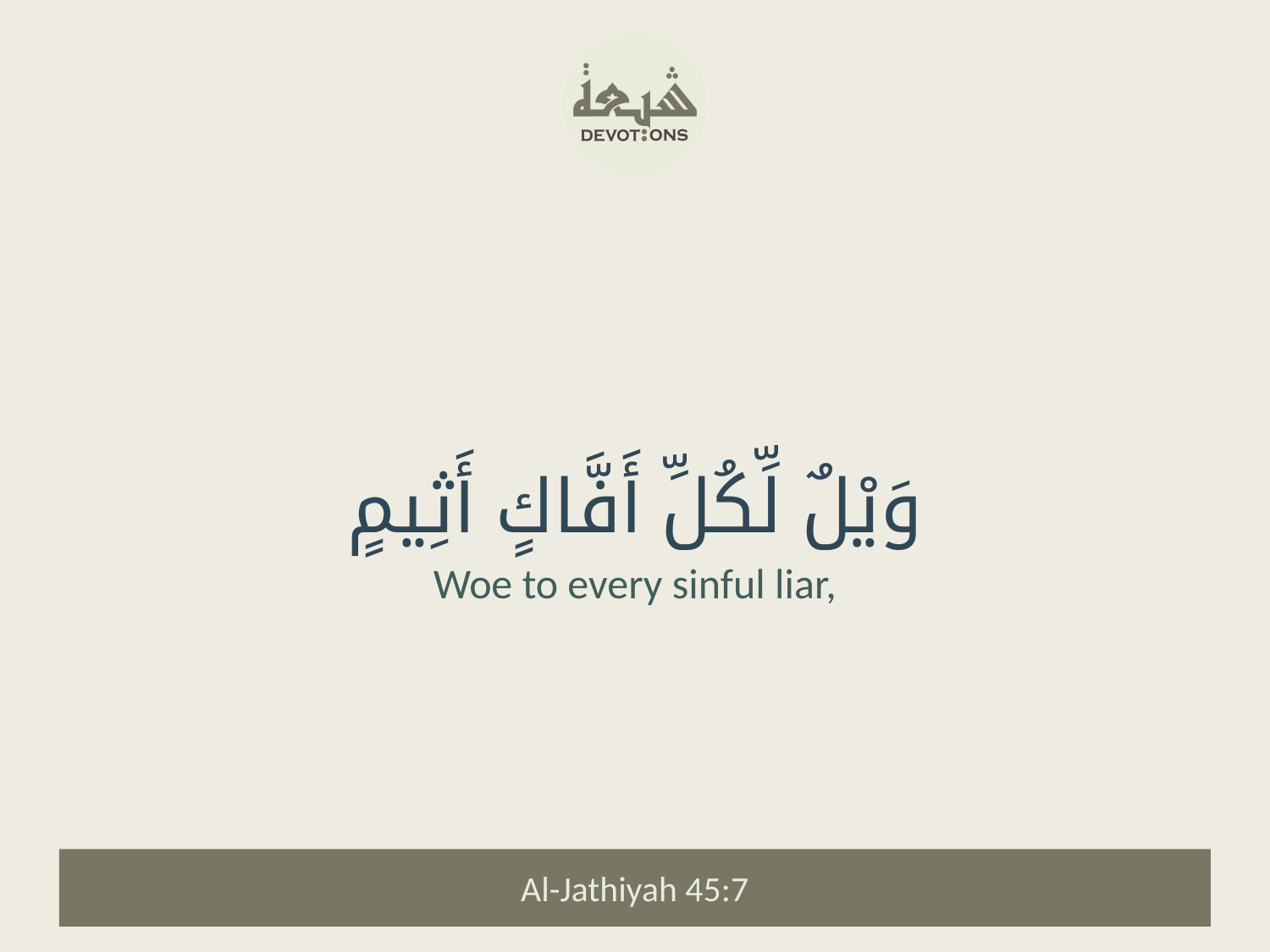

وَيْلٌ لِّكُلِّ أَفَّاكٍ أَثِيمٍ
Woe to every sinful liar,
Al-Jathiyah 45:7